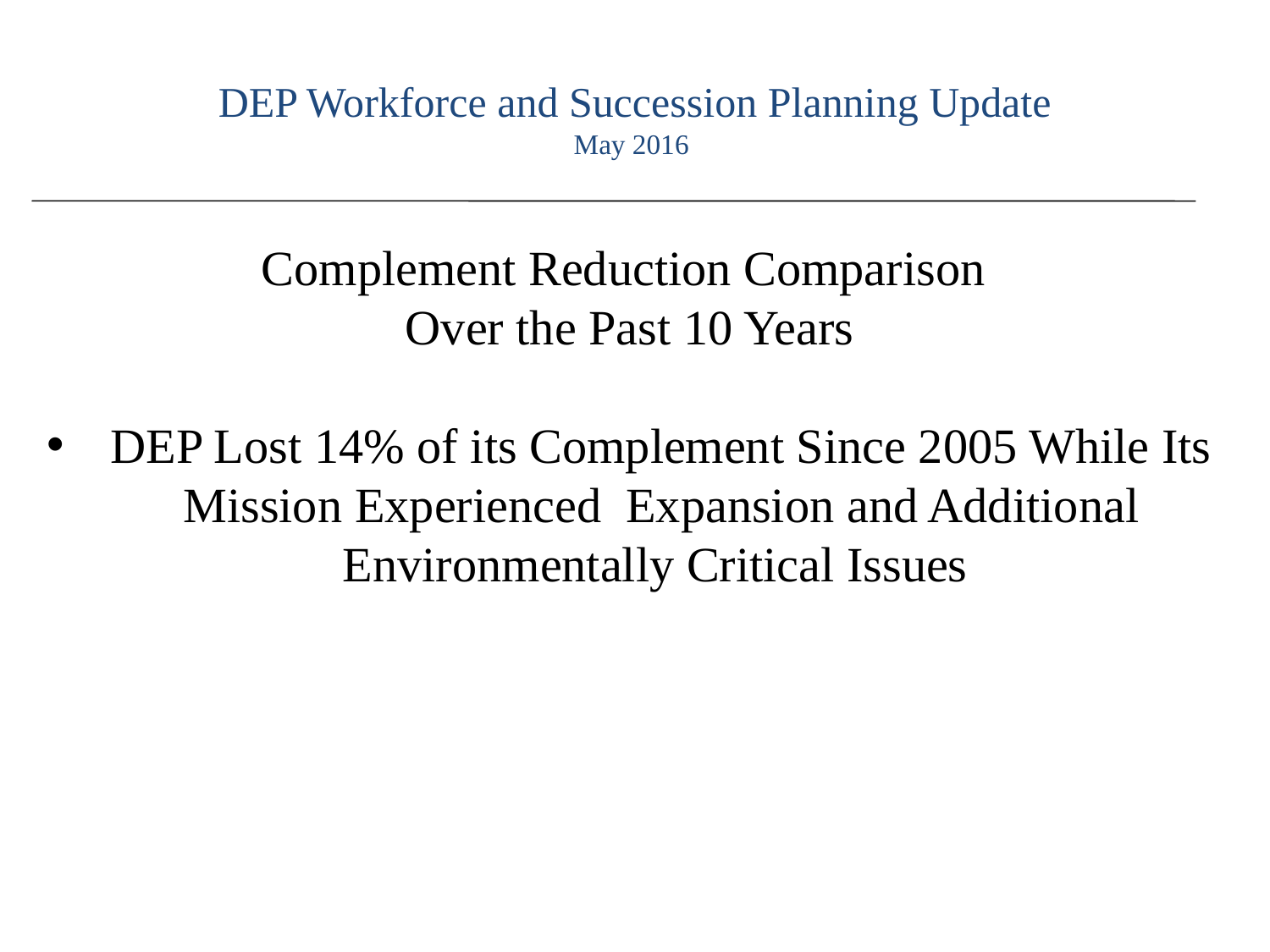

# DEP Workforce and Succession Planning Update May 2016
Complement Reduction Comparison
Over the Past 10 Years

DEP Lost 14% of its Complement Since 2005 While Its Mission Experienced  Expansion and Additional Environmentally Critical Issues